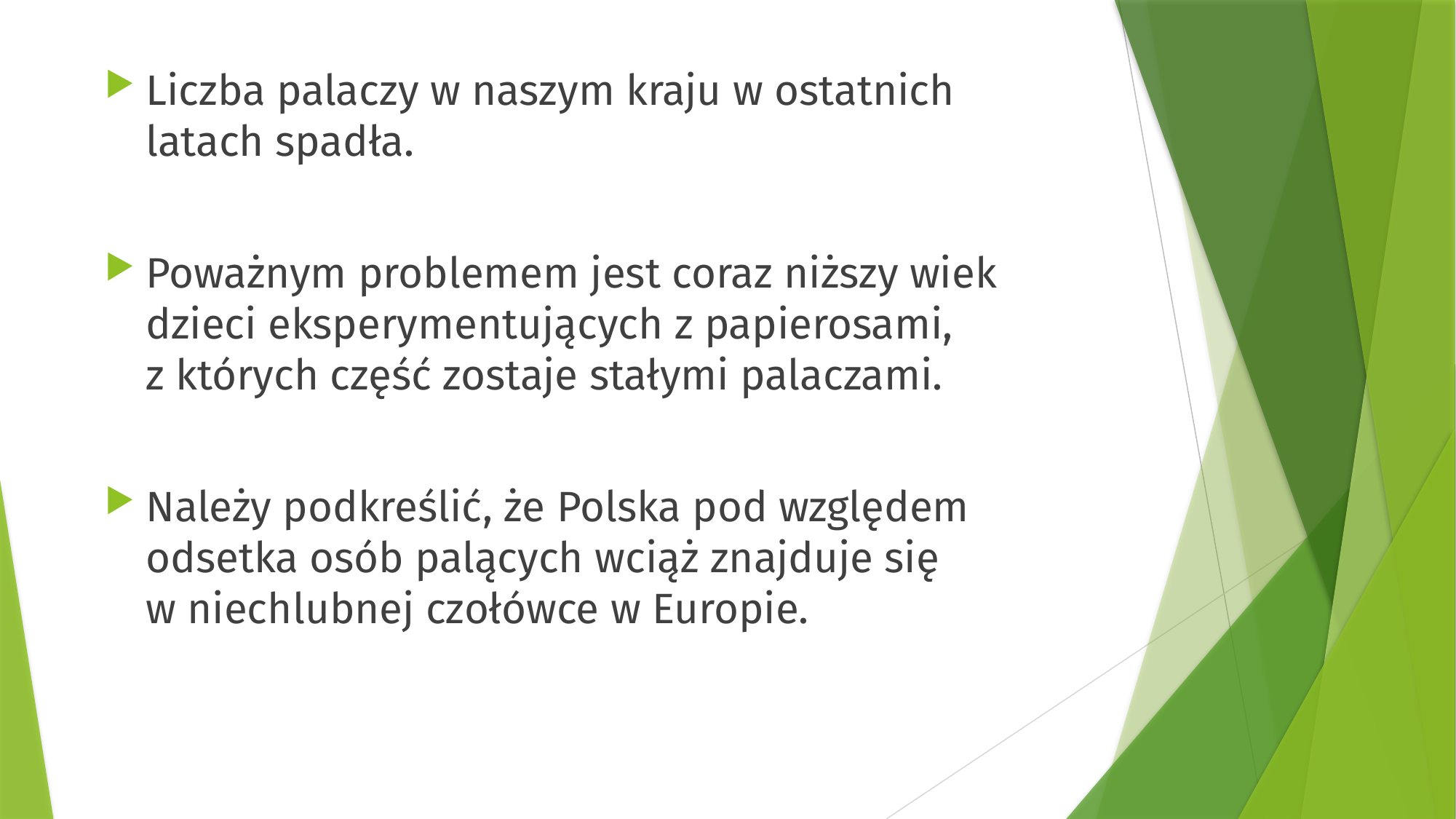

Liczba palaczy w naszym kraju w ostatnich latach spadła.

Poważnym problemem jest coraz niższy wiek dzieci eksperymentujących z papierosami,
z których część zostaje stałymi palaczami.

Należy podkreślić, że Polska pod względem odsetka osób palących wciąż znajduje się
w niechlubnej czołówce w Europie.